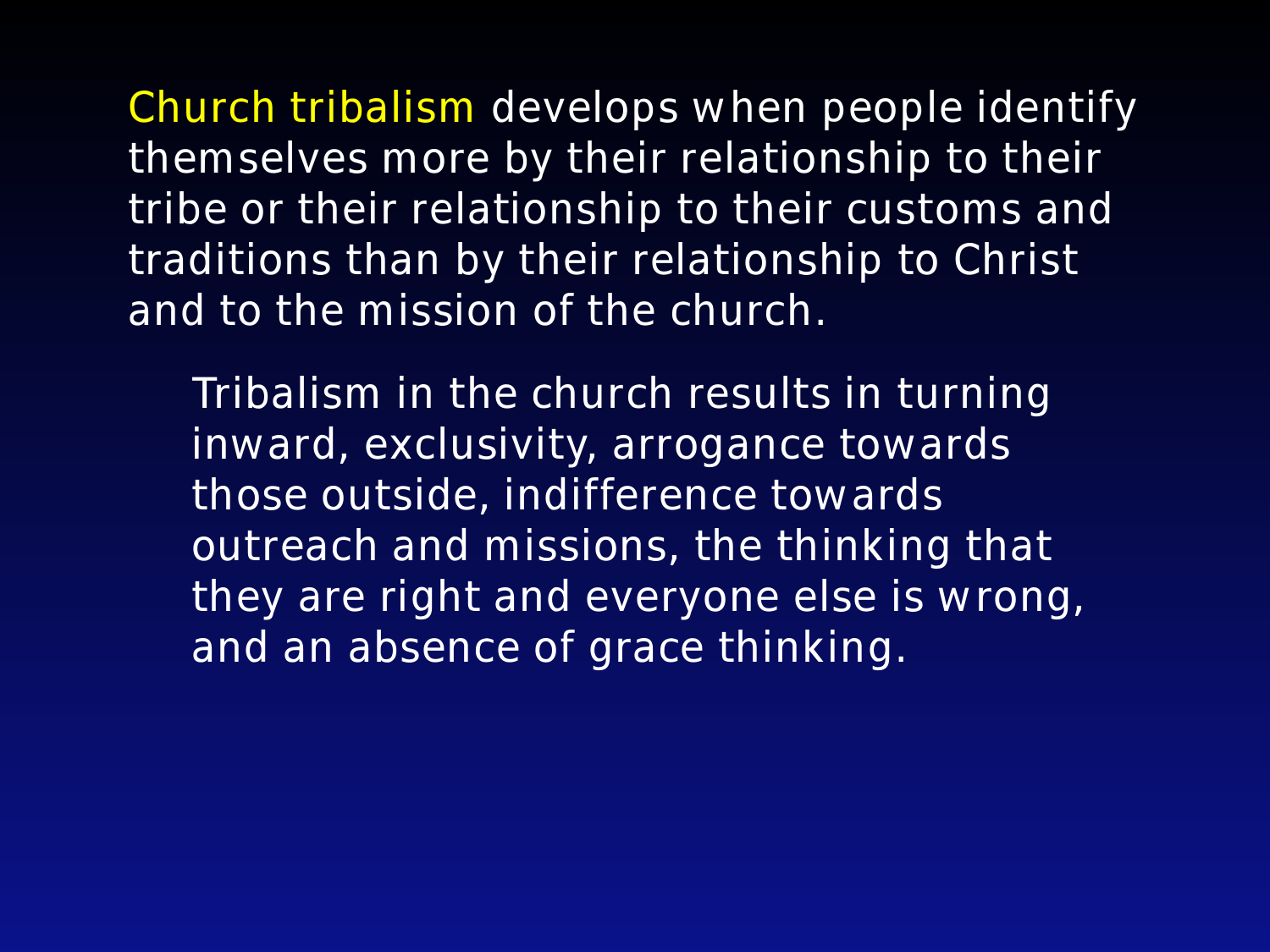

Church tribalism develops when people identify themselves more by their relationship to their tribe or their relationship to their customs and traditions than by their relationship to Christ and to the mission of the church.
Tribalism in the church results in turning inward, exclusivity, arrogance towards those outside, indifference towards outreach and missions, the thinking that they are right and everyone else is wrong, and an absence of grace thinking.